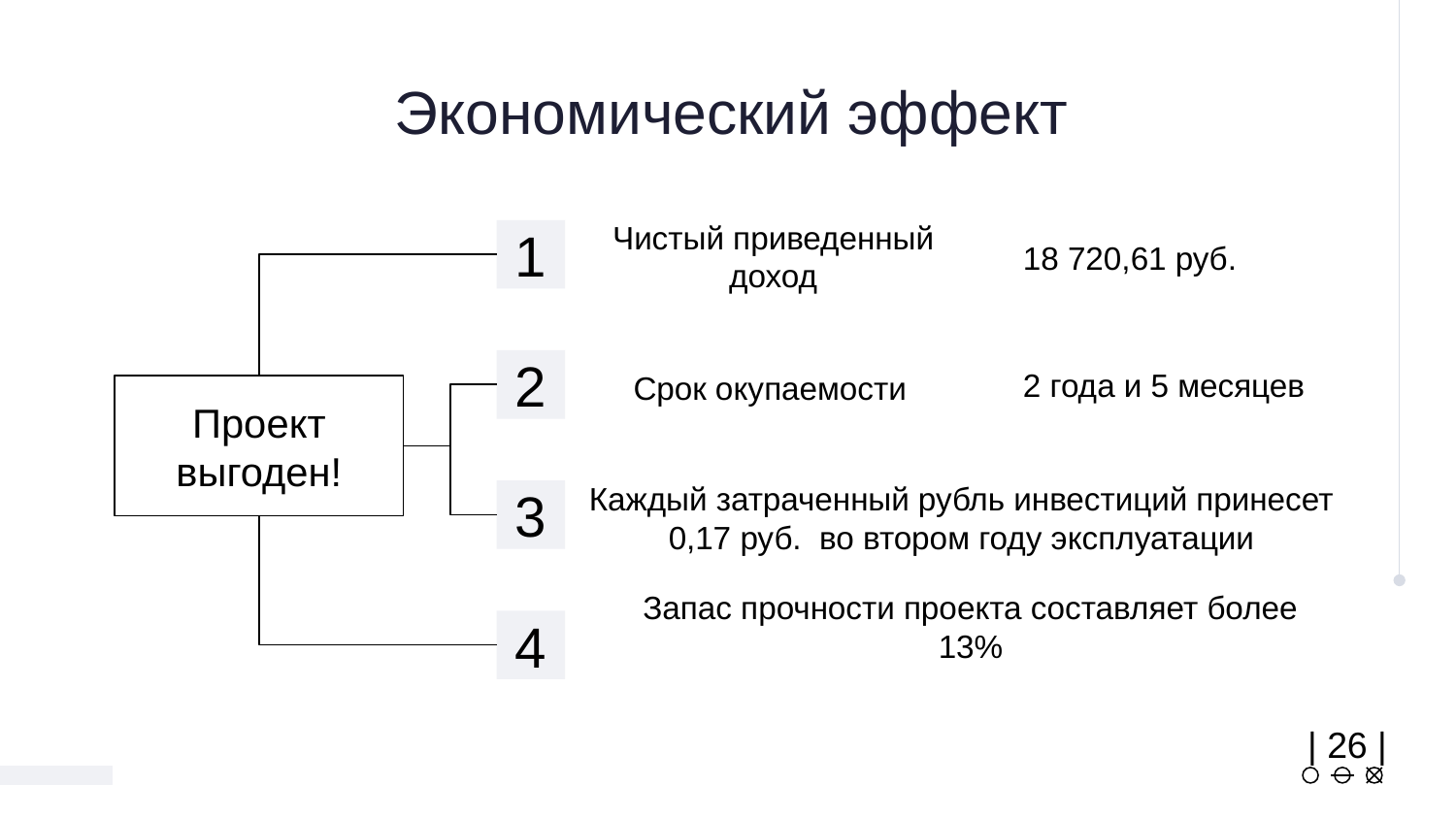

# Экономический эффект
1
Чистый приведенный доход
18 720,61 руб.
Срок окупаемости
2
2 года и 5 месяцев
Проект выгоден!
Каждый затраченный рубль инвестиций принесет 0,17 руб.  во втором году эксплуатации
3
Запас прочности проекта составляет более 13%
4
 | 26 |